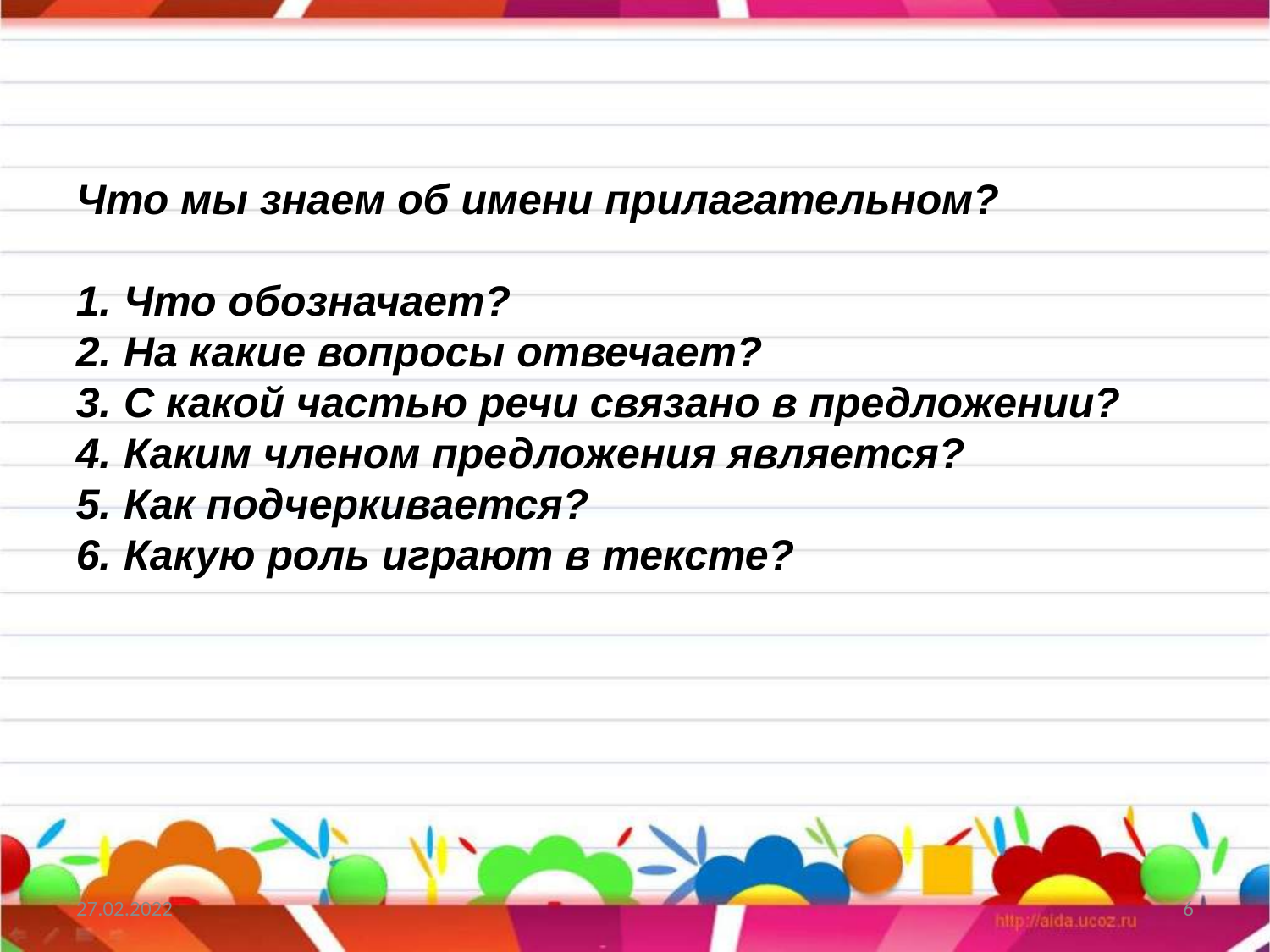

Что мы знаем об имени прилагательном?

Что обозначает?
На какие вопросы отвечает?
С какой частью речи связано в предложении?
Каким членом предложения является?
Как подчеркивается?
Какую роль играют в тексте?
27.02.2022
6